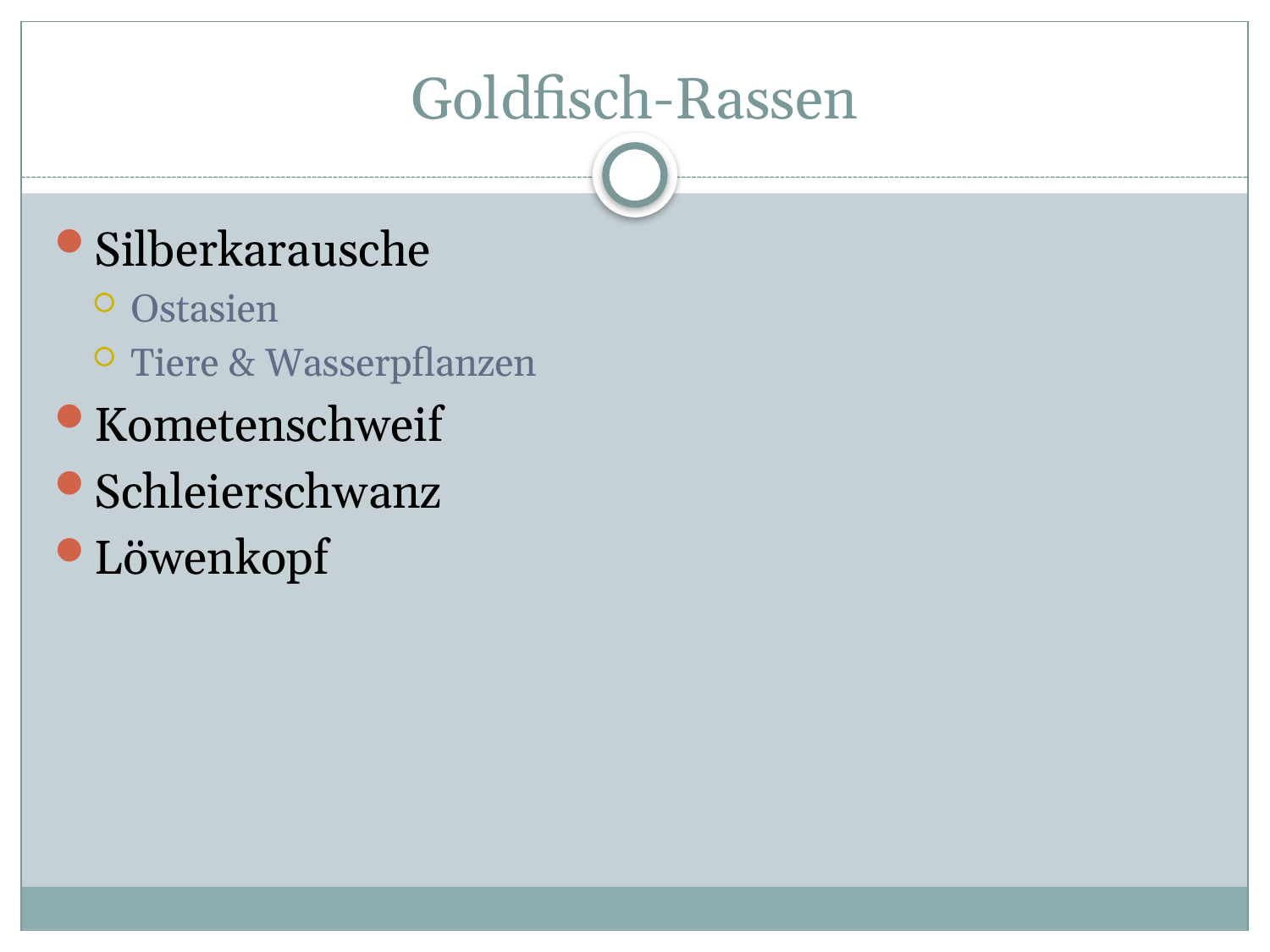

# Goldfisch-Rassen
Silberkarausche
Ostasien
Tiere & Wasserpflanzen
Kometenschweif
Schleierschwanz
Löwenkopf